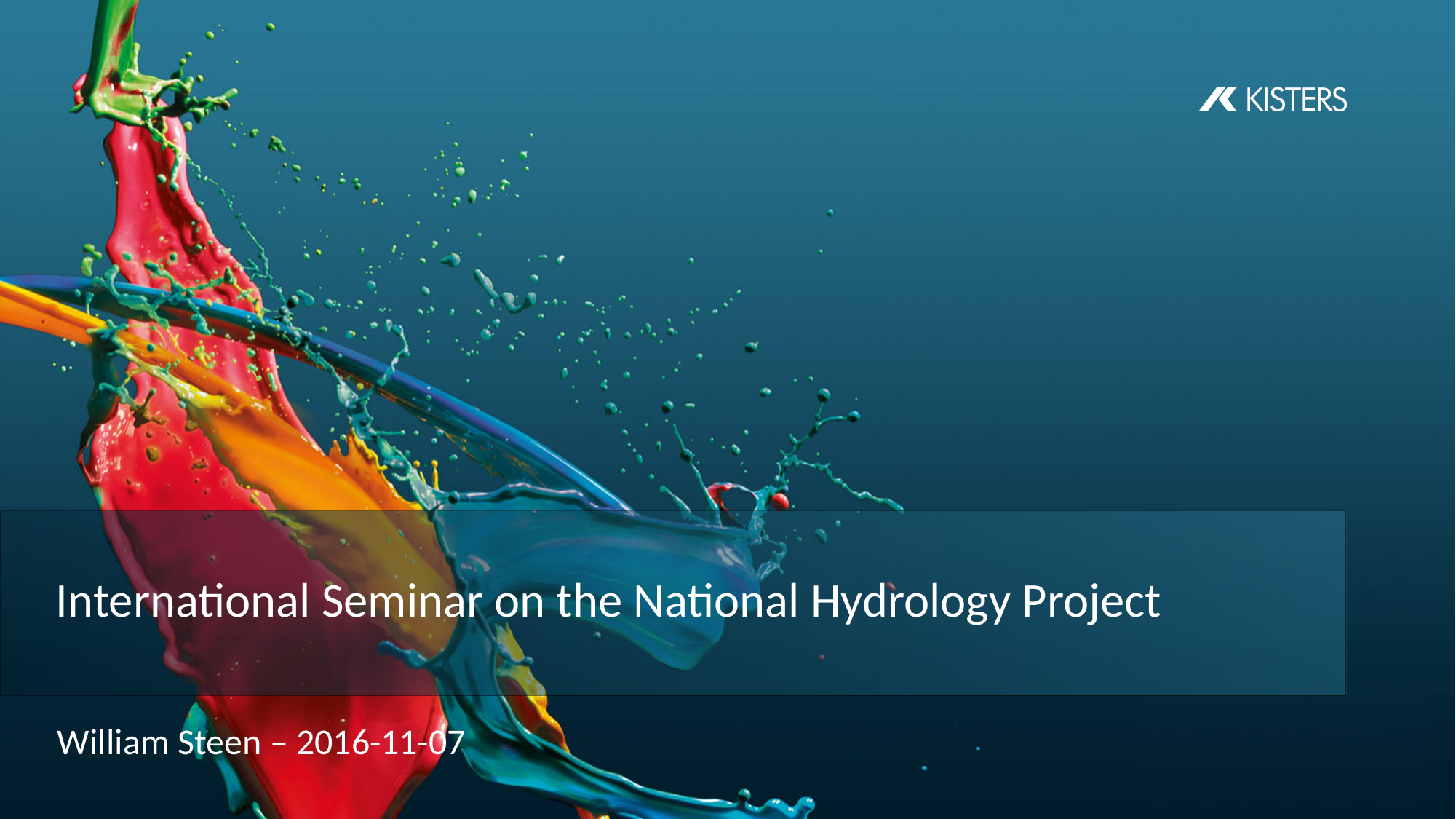

# International Seminar on the National Hydrology Project
William Steen – 2016-11-07